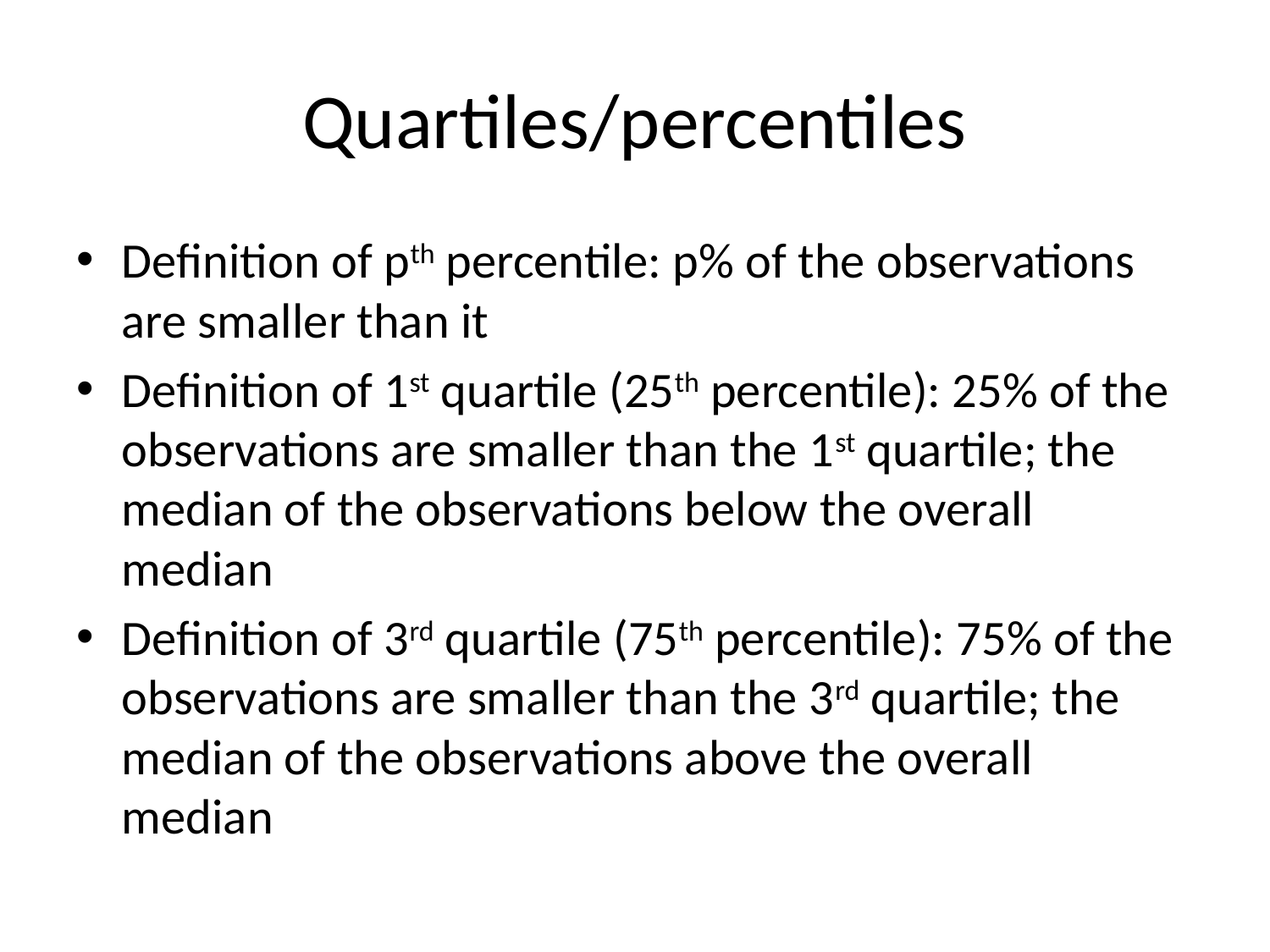

# Quartiles/percentiles
Definition of pth percentile: p% of the observations are smaller than it
Definition of 1st quartile (25th percentile): 25% of the observations are smaller than the 1st quartile; the median of the observations below the overall median
Definition of 3rd quartile (75th percentile): 75% of the observations are smaller than the 3rd quartile; the median of the observations above the overall median